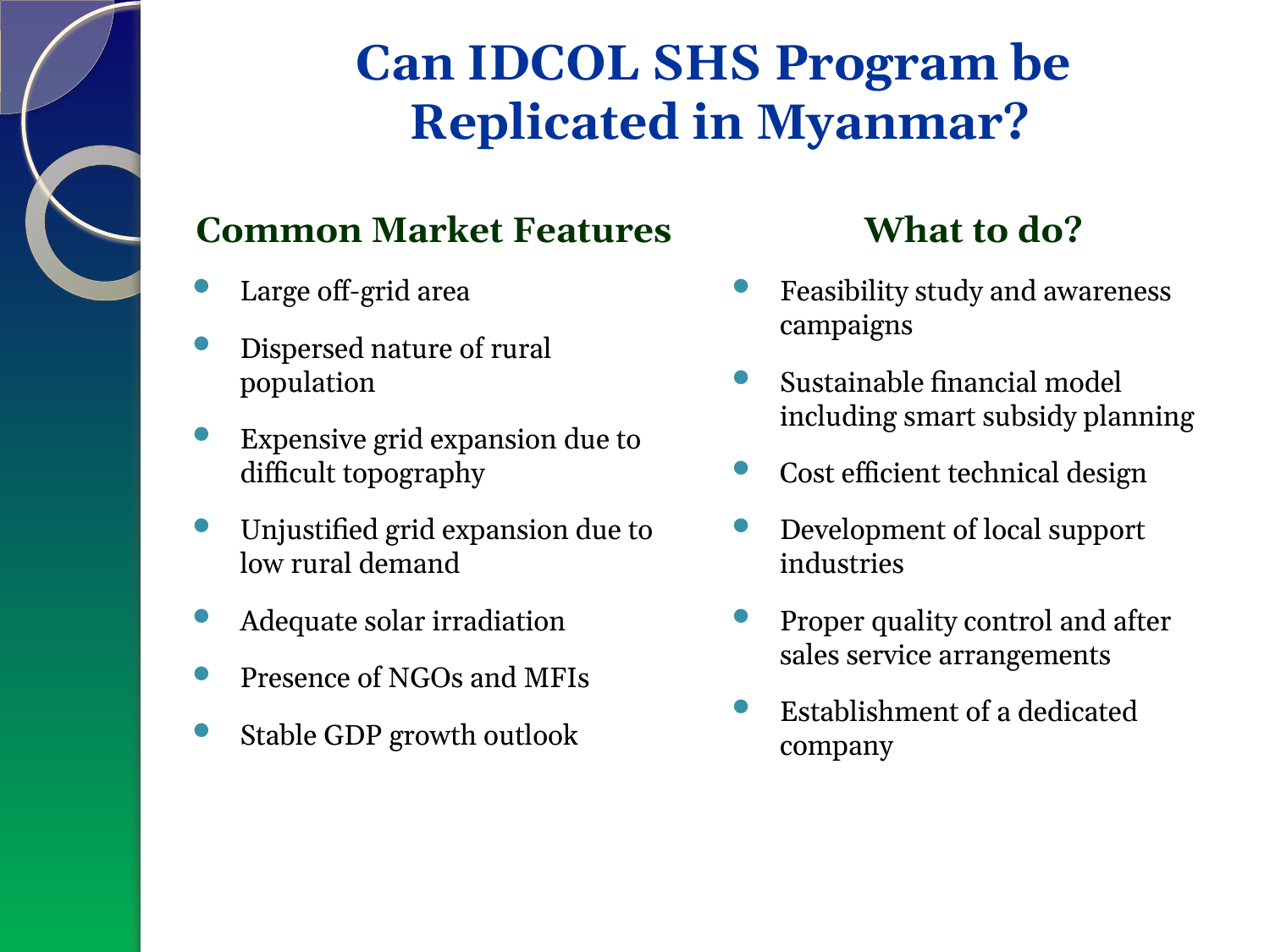

# Can IDCOL SHS Program be Replicated in Myanmar?
Common Market Features
Large off-grid area
Dispersed nature of rural population
Expensive grid expansion due to difficult topography
Unjustified grid expansion due to low rural demand
Adequate solar irradiation
Presence of NGOs and MFIs
Stable GDP growth outlook

What to do?
Feasibility study and awareness campaigns
Sustainable financial model including smart subsidy planning
Cost efficient technical design
Development of local support industries
Proper quality control and after sales service arrangements
Establishment of a dedicated company